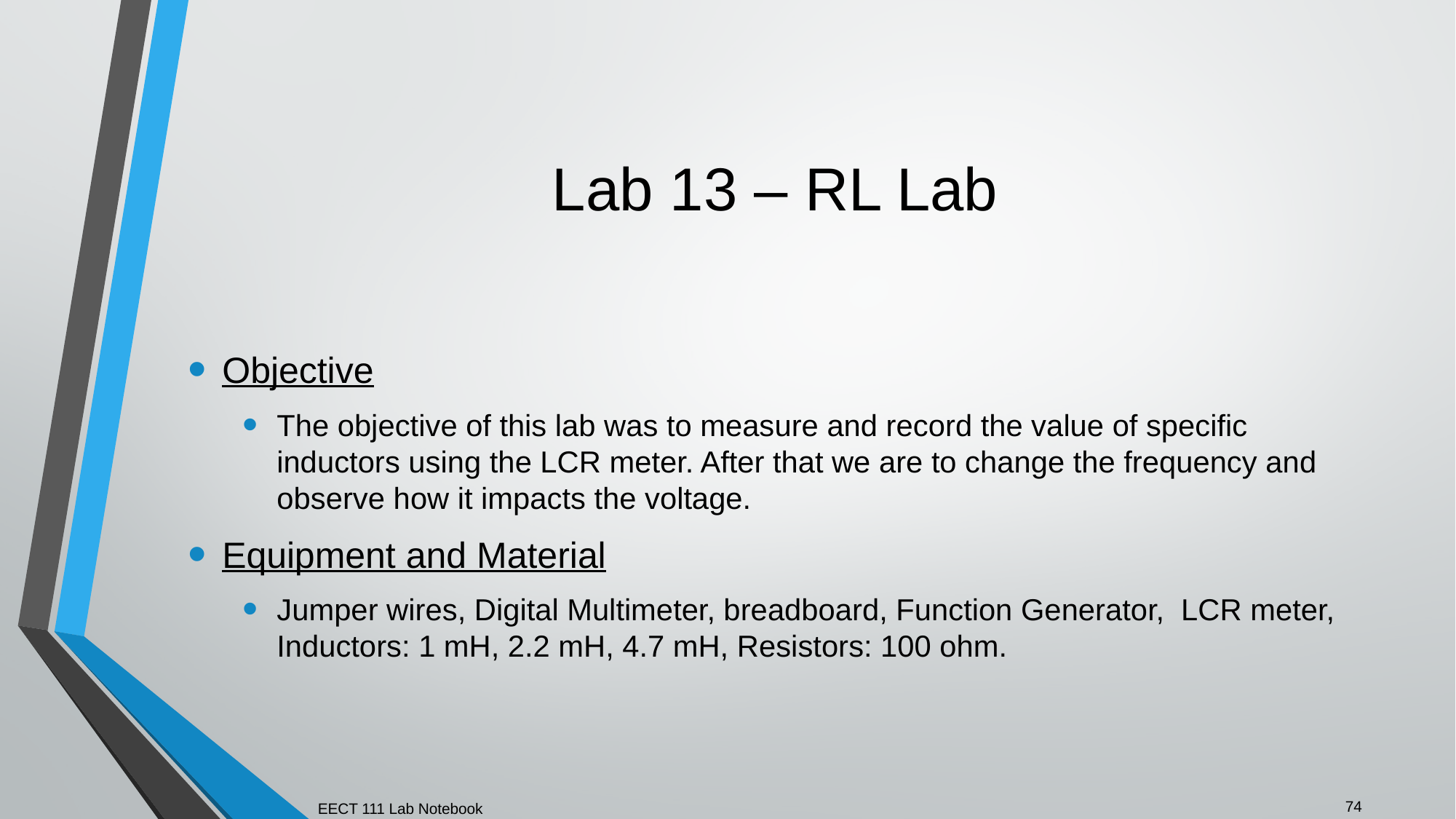

# Lab 13 – RL Lab
Objective
The objective of this lab was to measure and record the value of specific inductors using the LCR meter. After that we are to change the frequency and observe how it impacts the voltage.
Equipment and Material
Jumper wires, Digital Multimeter, breadboard, Function Generator,  LCR meter, Inductors: 1 mH, 2.2 mH, 4.7 mH, Resistors: 100 ohm.
74
EECT 111 Lab Notebook